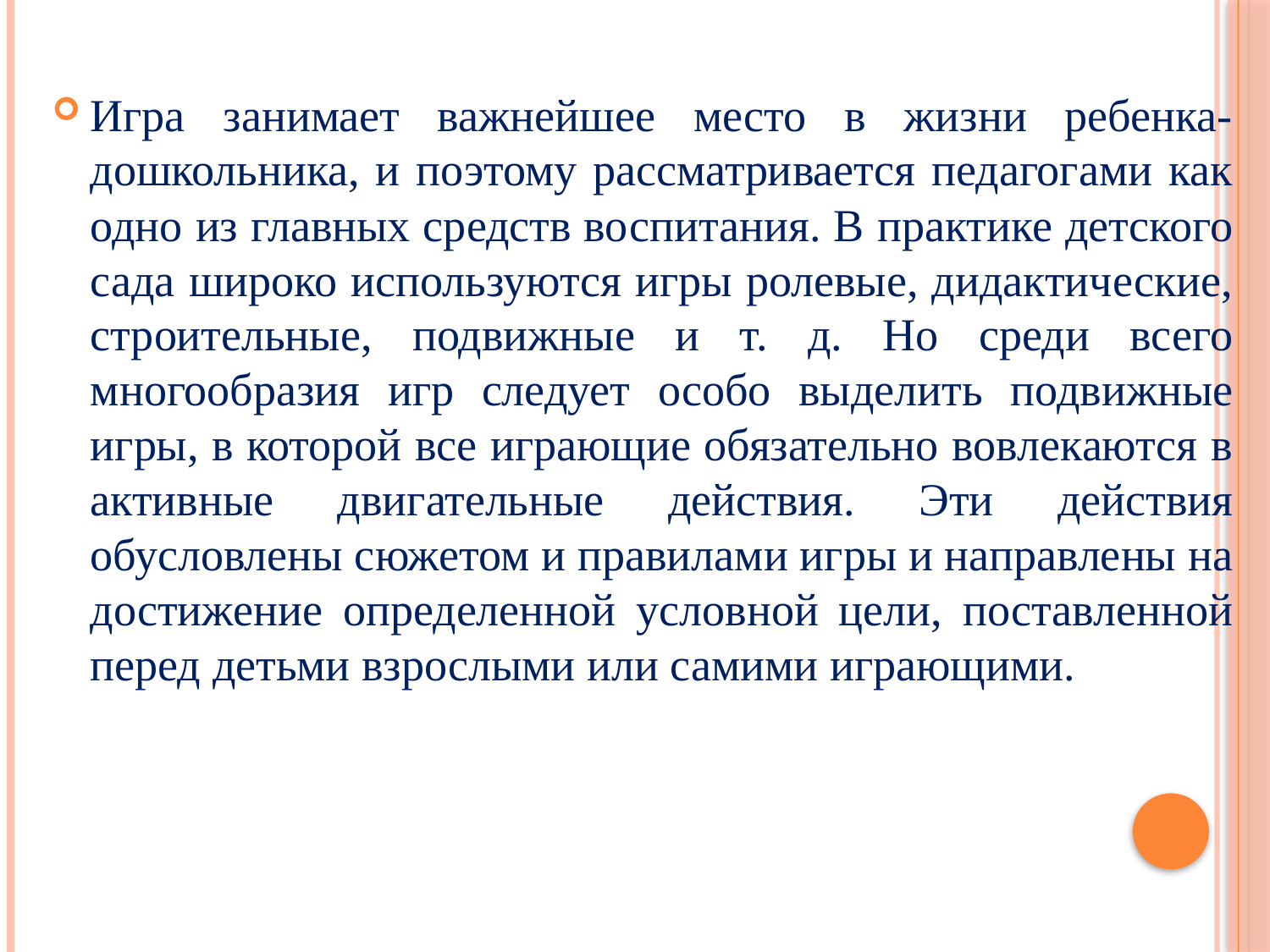

Игра занимает важнейшее место в жизни ребенка-дошкольника, и поэтому рассматривается педагогами как одно из главных средств воспитания. В практике детского сада широко используются игры ролевые, дидактические, строительные, подвижные и т. д. Но среди всего многообразия игр следует особо выделить подвижные игры, в которой все играющие обязательно вовлекаются в активные двигательные действия. Эти действия обусловлены сюжетом и правилами игры и направлены на достижение определенной условной цели, поставленной перед детьми взрослыми или самими играющими.